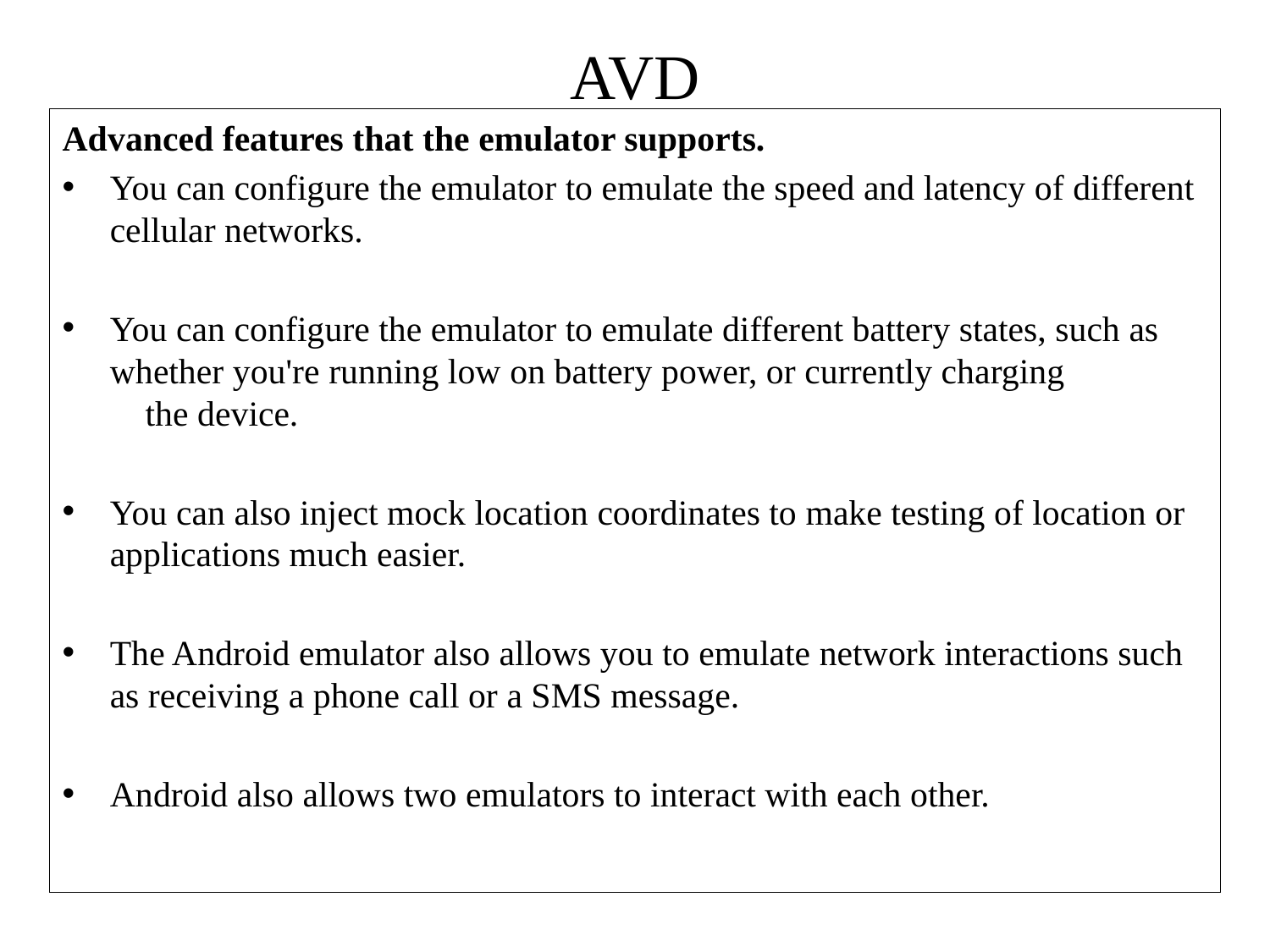

# AVD
Advanced features that the emulator supports.
You can configure the emulator to emulate the speed and latency of different cellular networks.

You can configure the emulator to emulate different battery states, such as whether you're running low on battery power, or currently charging                    the device.

You can also inject mock location coordinates to make testing of location or applications much easier.

The Android emulator also allows you to emulate network interactions such as receiving a phone call or a SMS message.

Android also allows two emulators to interact with each other.